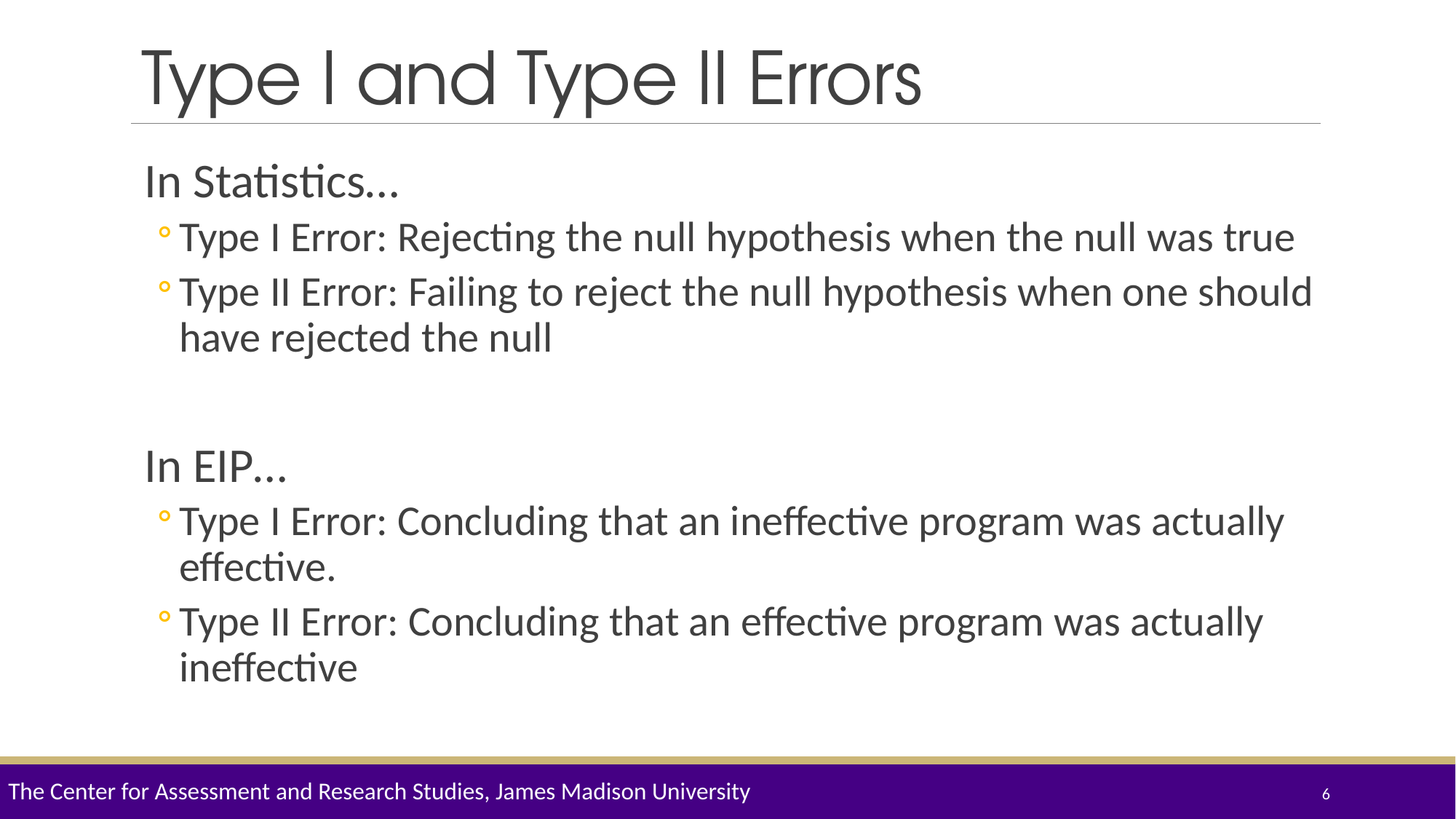

# Type I and Type II Errors
In Statistics…
Type I Error: Rejecting the null hypothesis when the null was true
Type II Error: Failing to reject the null hypothesis when one should have rejected the null

In EIP…
Type I Error: Concluding that an ineffective program was actually effective.
Type II Error: Concluding that an effective program was actually ineffective
The Center for Assessment and Research Studies, James Madison University
6